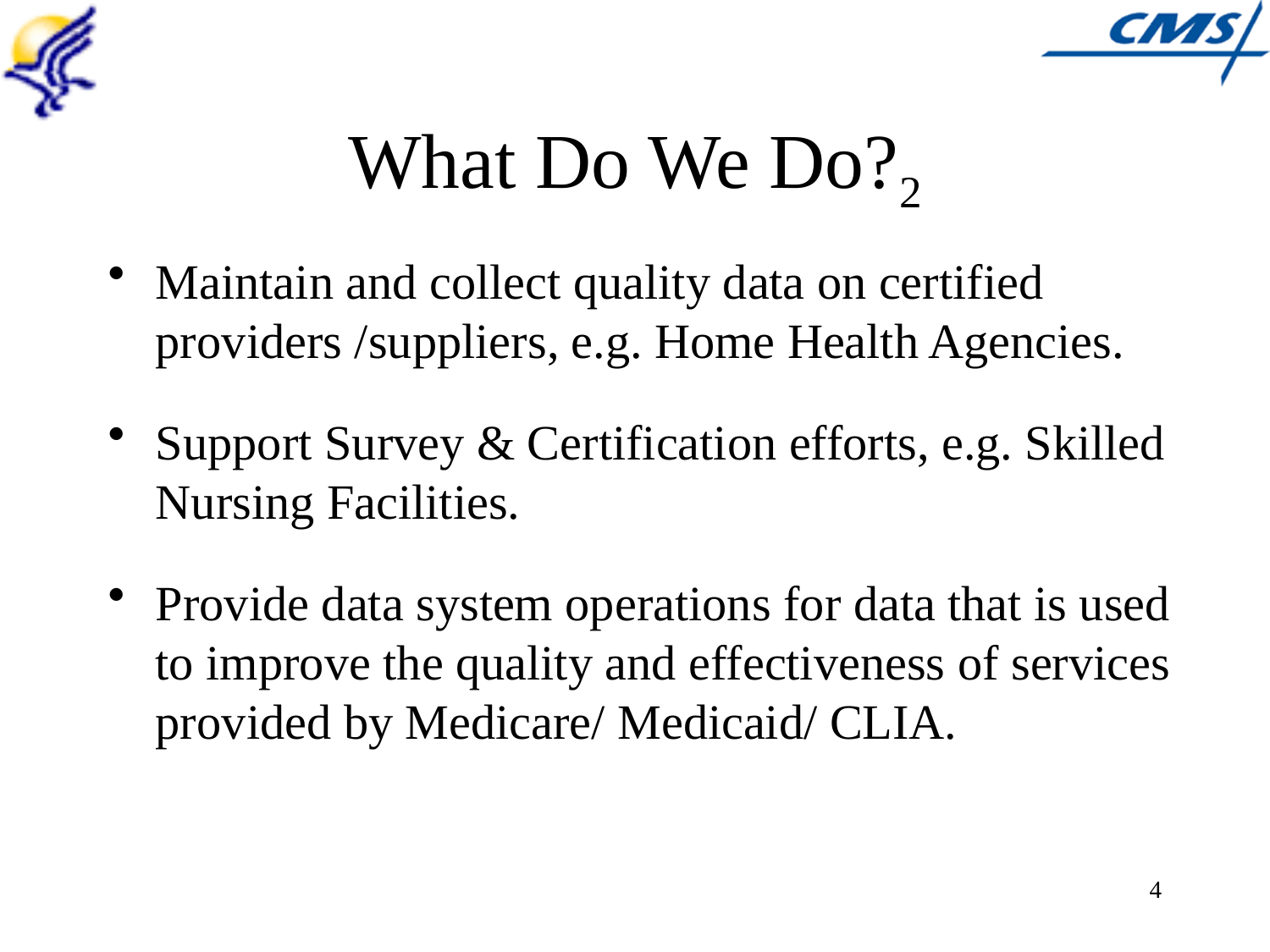

# What Do We Do?2
Maintain and collect quality data on certified providers /suppliers, e.g. Home Health Agencies.
Support Survey & Certification efforts, e.g. Skilled Nursing Facilities.
Provide data system operations for data that is used to improve the quality and effectiveness of services provided by Medicare/ Medicaid/ CLIA.
4